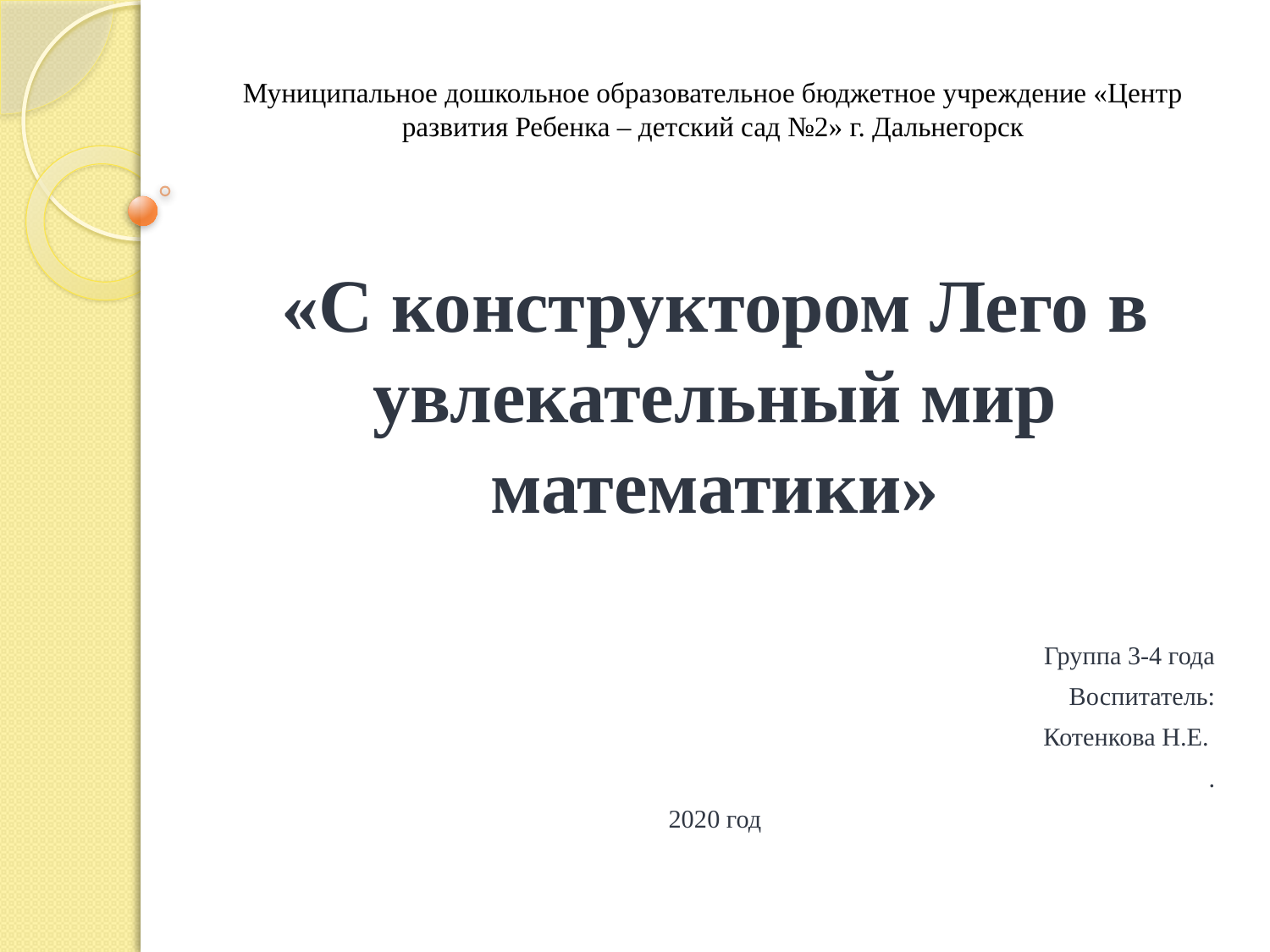

# Муниципальное дошкольное образовательное бюджетное учреждение «Центр развития Ребенка – детский сад №2» г. Дальнегорск
«С конструктором Лего в увлекательный мир математики»

 Группа 3-4 года
Воспитатель:
Котенкова Н.Е.
.
2020 год